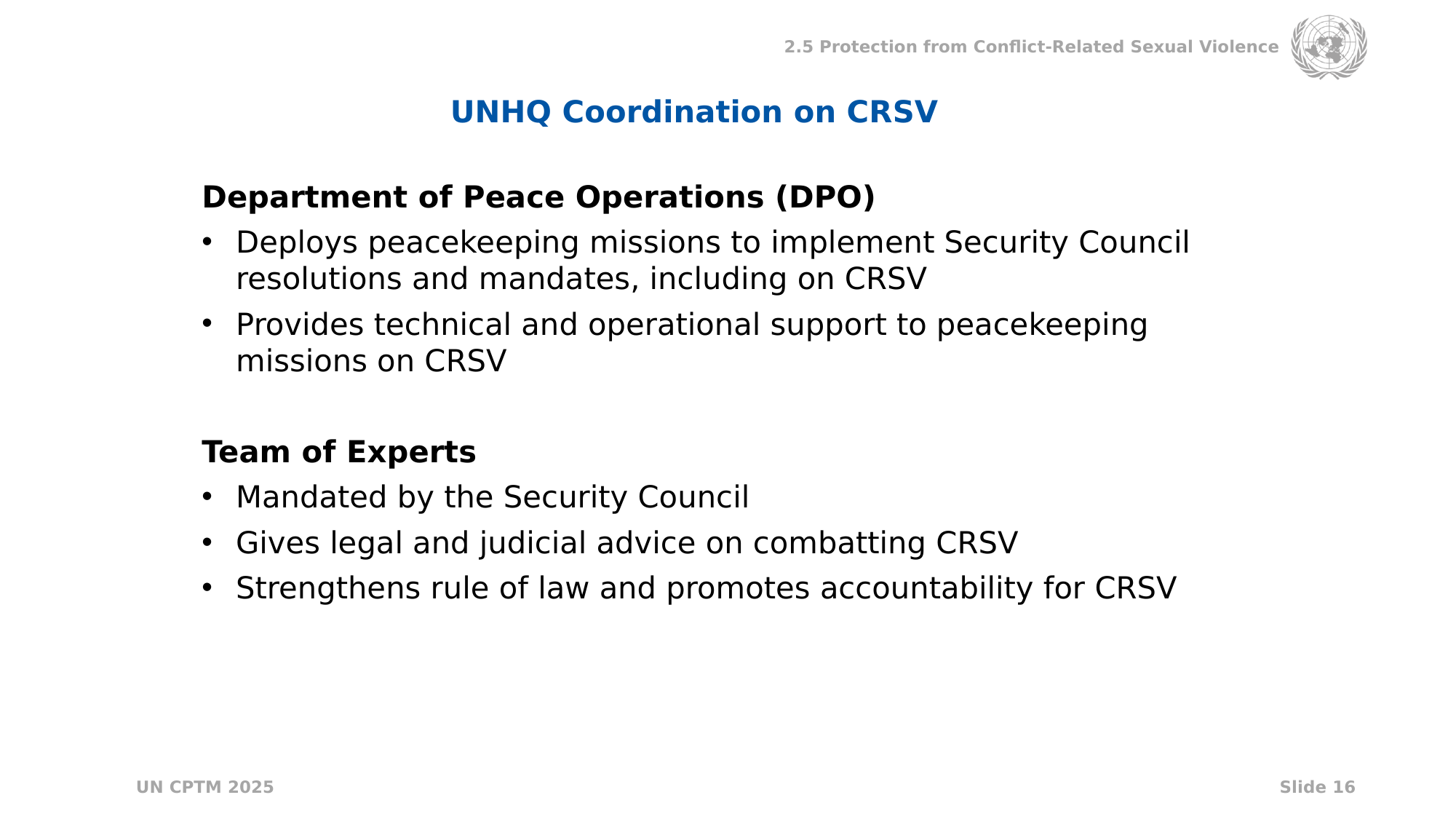

UNHQ Coordination on CRSV
Department of Peace Operations (DPO)
Deploys peacekeeping missions to implement Security Council resolutions and mandates, including on CRSV
Provides technical and operational support to peacekeeping missions on CRSV

Team of Experts
Mandated by the Security Council
Gives legal and judicial advice on combatting CRSV
Strengthens rule of law and promotes accountability for CRSV